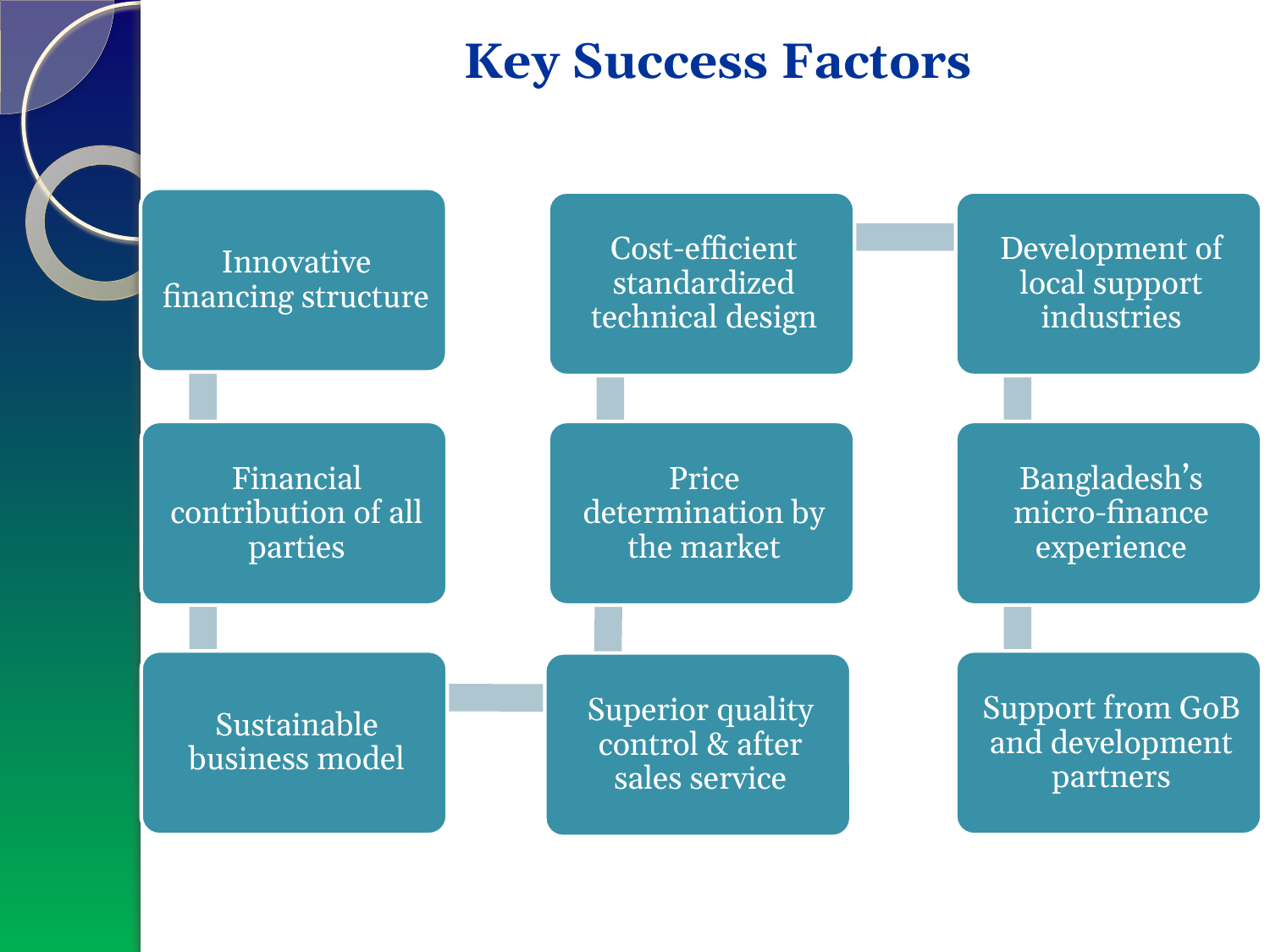

# Key Success Factors
Innovative financing structure
Financial contribution of all parties
Sustainable business model
Superior quality control & after sales service
Price determination by the market
Cost-efficient standardized technical design
Development of local support industries
Bangladesh’s micro-finance experience
Support from GoB and development partners